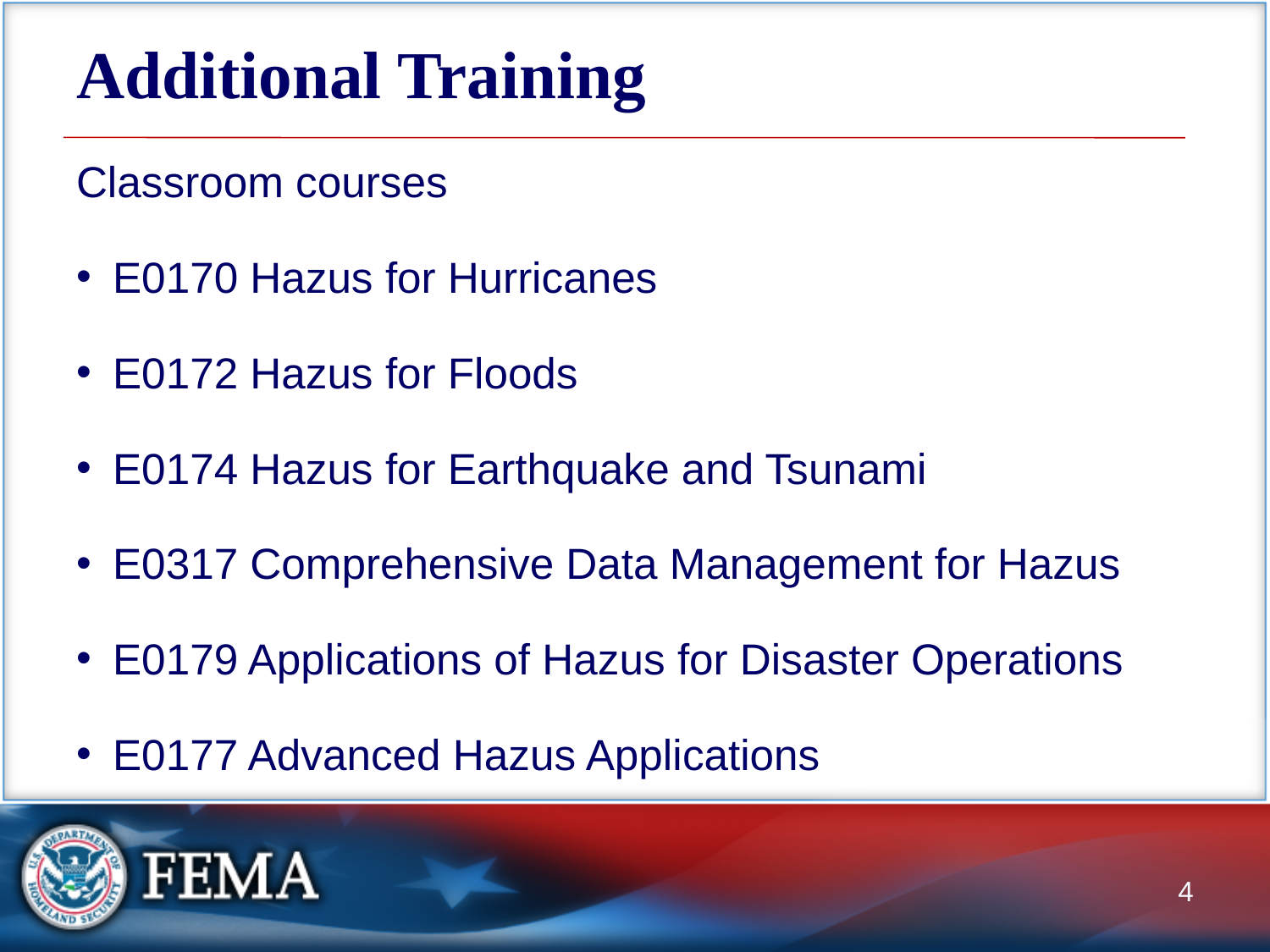

# Additional Training
Classroom courses
E0170 Hazus for Hurricanes
E0172 Hazus for Floods
E0174 Hazus for Earthquake and Tsunami
E0317 Comprehensive Data Management for Hazus
E0179 Applications of Hazus for Disaster Operations
E0177 Advanced Hazus Applications
4